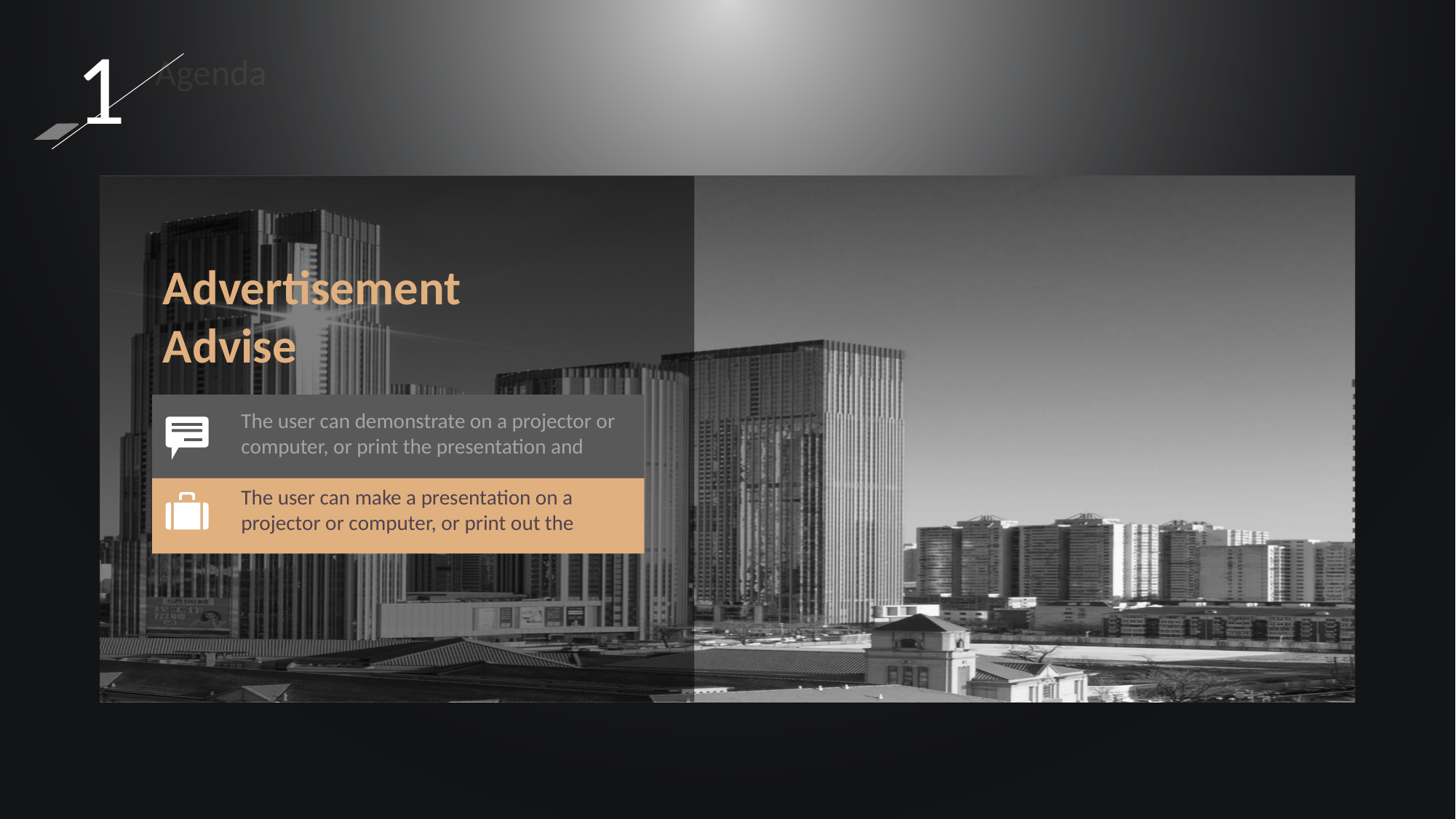

1

Agenda

Advertisement
Advise

The user can demonstrate on a projector or computer, or print the presentation and

The user can make a presentation on a projector or computer, or print out the